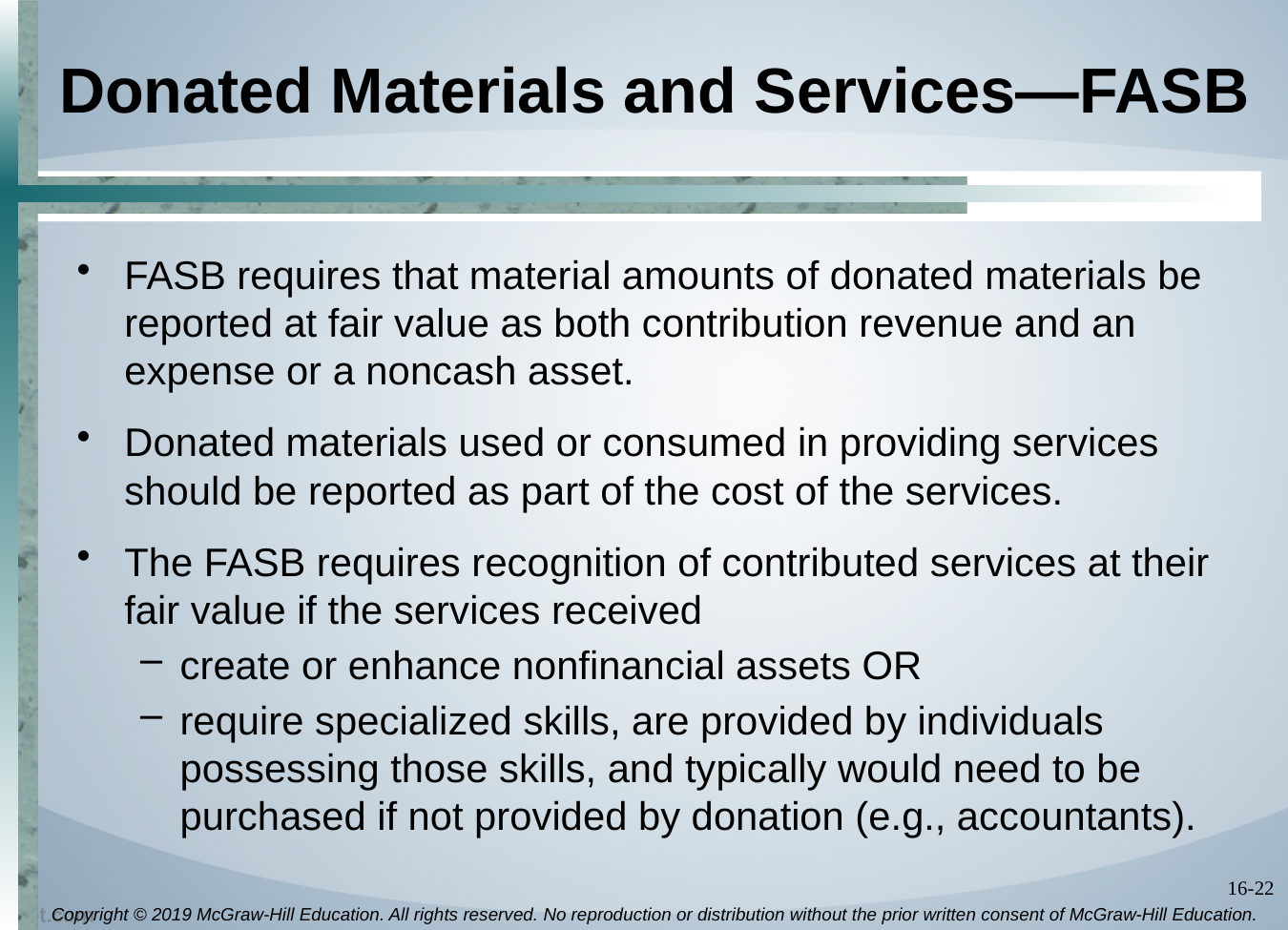

# Donated Materials and Services—FASB
FASB requires that material amounts of donated materials be reported at fair value as both contribution revenue and an expense or a noncash asset.
Donated materials used or consumed in providing services should be reported as part of the cost of the services.
The FASB requires recognition of contributed services at their fair value if the services received
create or enhance nonfinancial assets OR
require specialized skills, are provided by individuals possessing those skills, and typically would need to be purchased if not provided by donation (e.g., accountants).